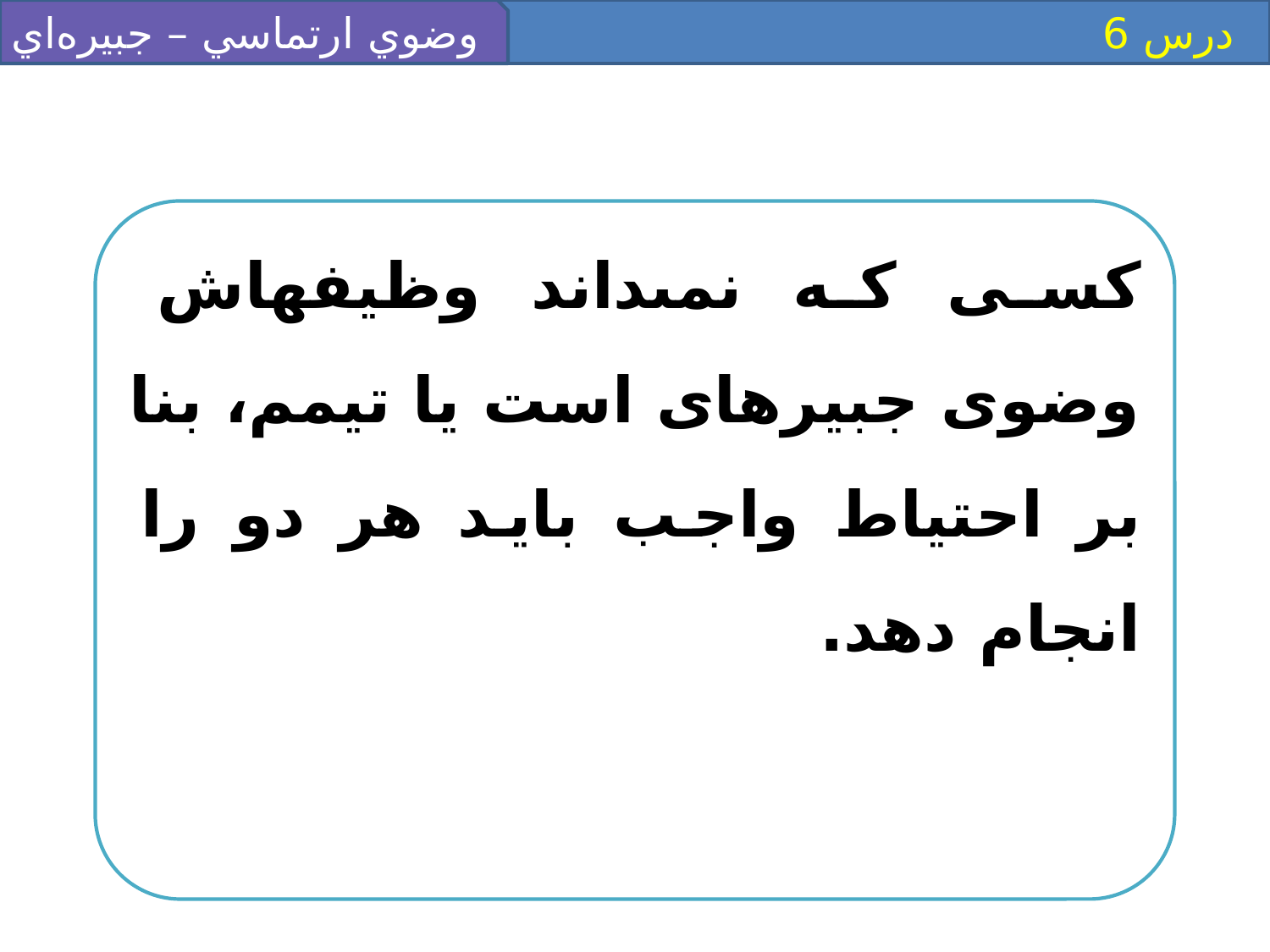

وضوي ارتماسي – جبيره‌اي
 درس 6

كسى كه نمى‏داند وظيفه‏اش وضوى جبيره‏اى است يا تيمم، بنا بر احتياط واجب بايد هر دو را انجام دهد.